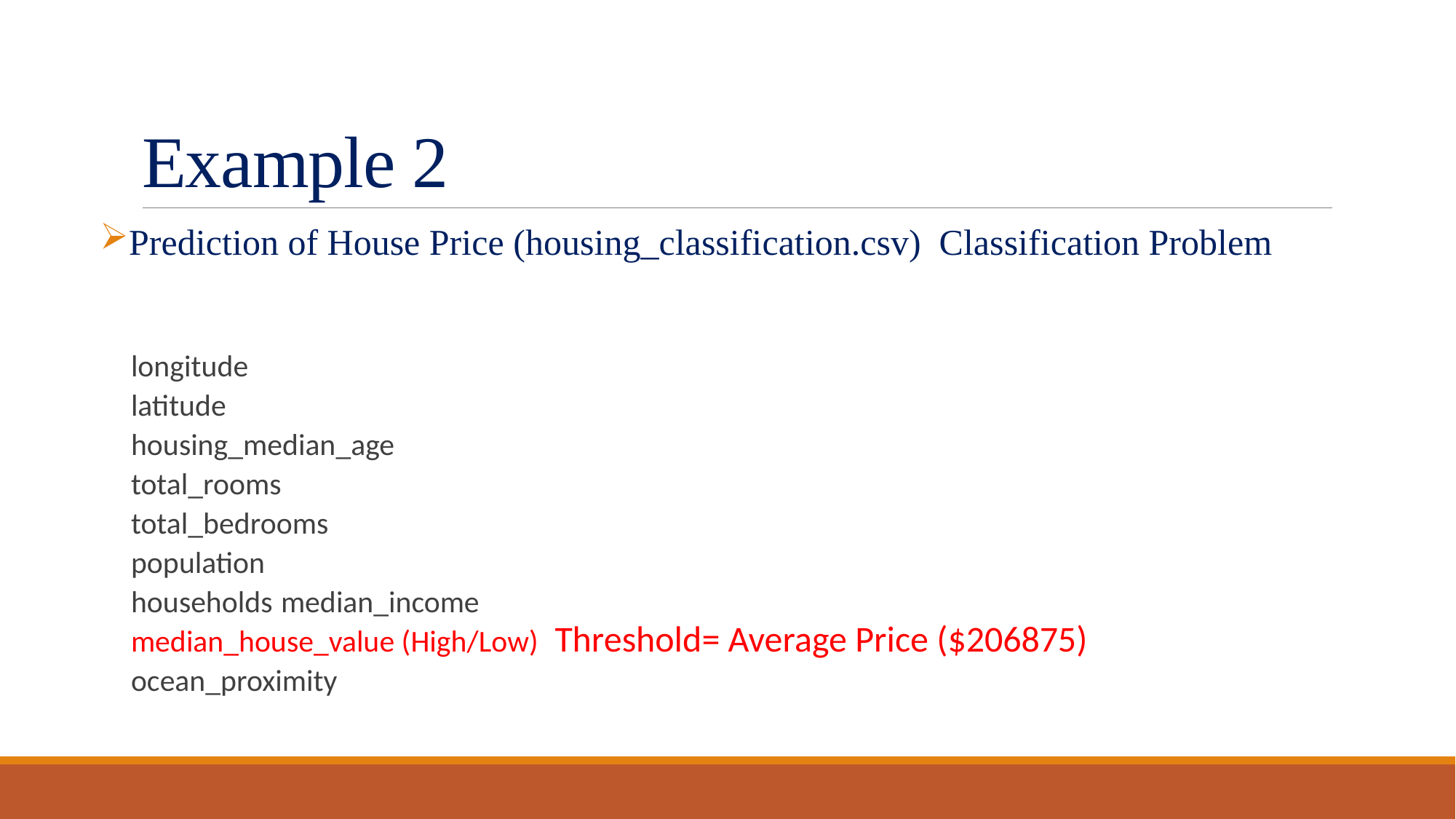

# Example 2
Prediction of House Price (housing_classification.csv)  Classification Problem

longitude
latitude
housing_median_age
total_rooms
total_bedrooms
population
households median_income
median_house_value (High/Low)  Threshold= Average Price ($206875)
ocean_proximity